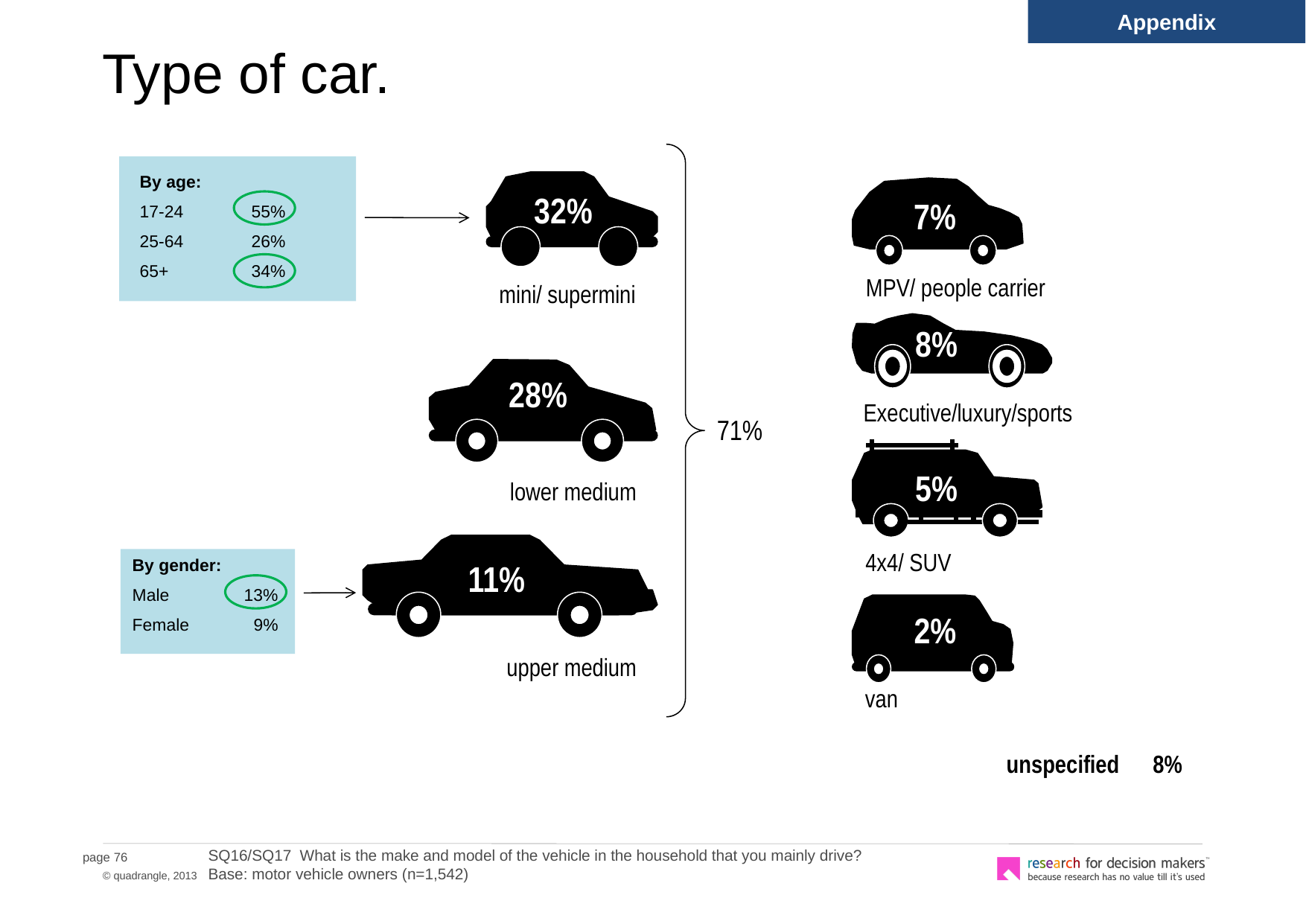

Appendix
# Type of car.

By age:
17-24 	55%
25-64 	26%
65+	34%

32%
7%

MPV/ people carrier
mini/ supermini

8%

28%
Executive/luxury/sports
71%

5%
lower medium

4x4/ SUV

By gender:
Male	13%
Female	  9%
11%

2%
upper medium
van
unspecified      8%
SQ16/SQ17  What is the make and model of the vehicle in the household that you mainly drive?
Base: motor vehicle owners (n=1,542)